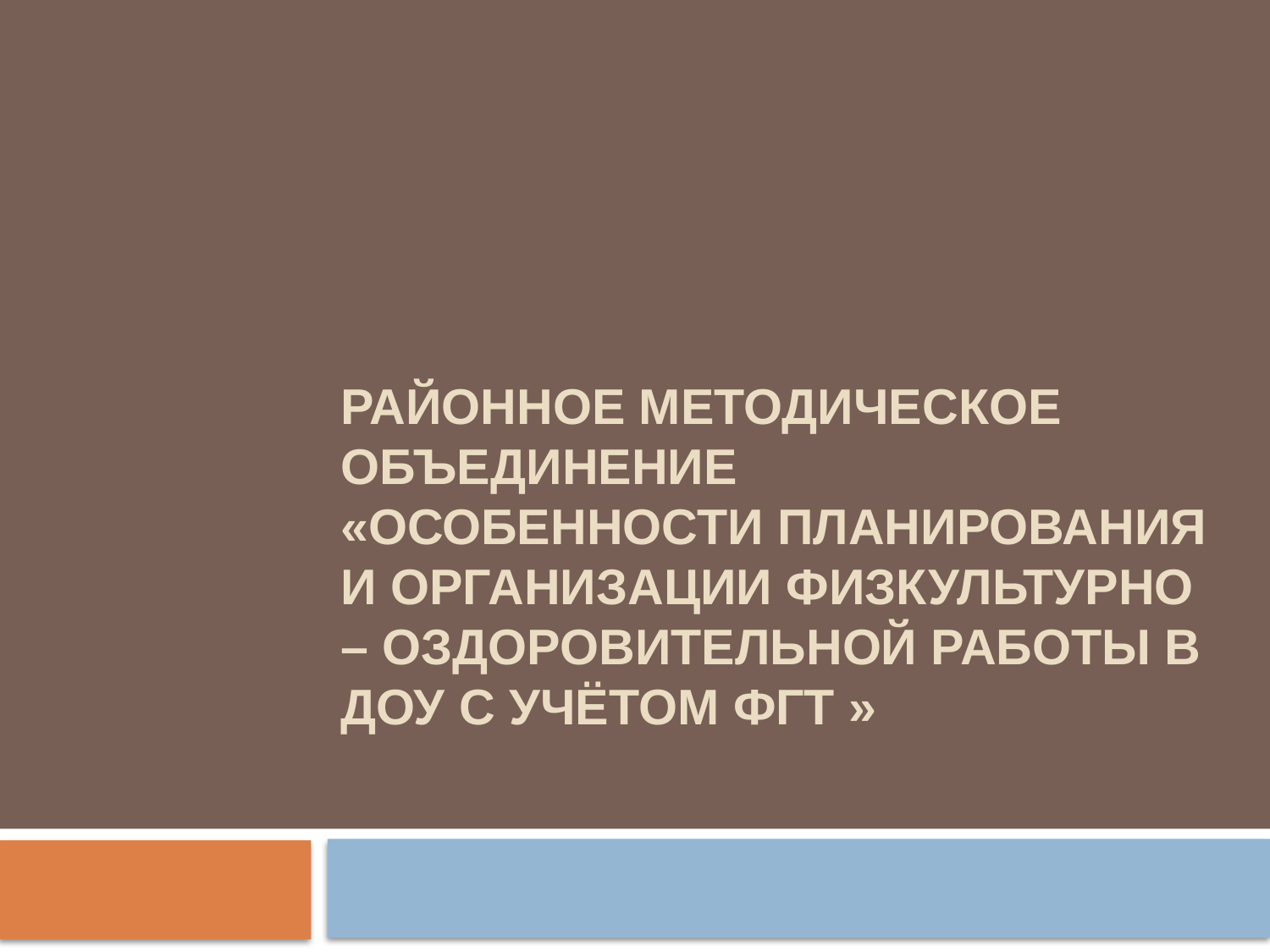

# Районное методическое объединение «Особенности планирования и организации физкультурно – оздоровительной работы в ДОУ с учётом ФГТ »